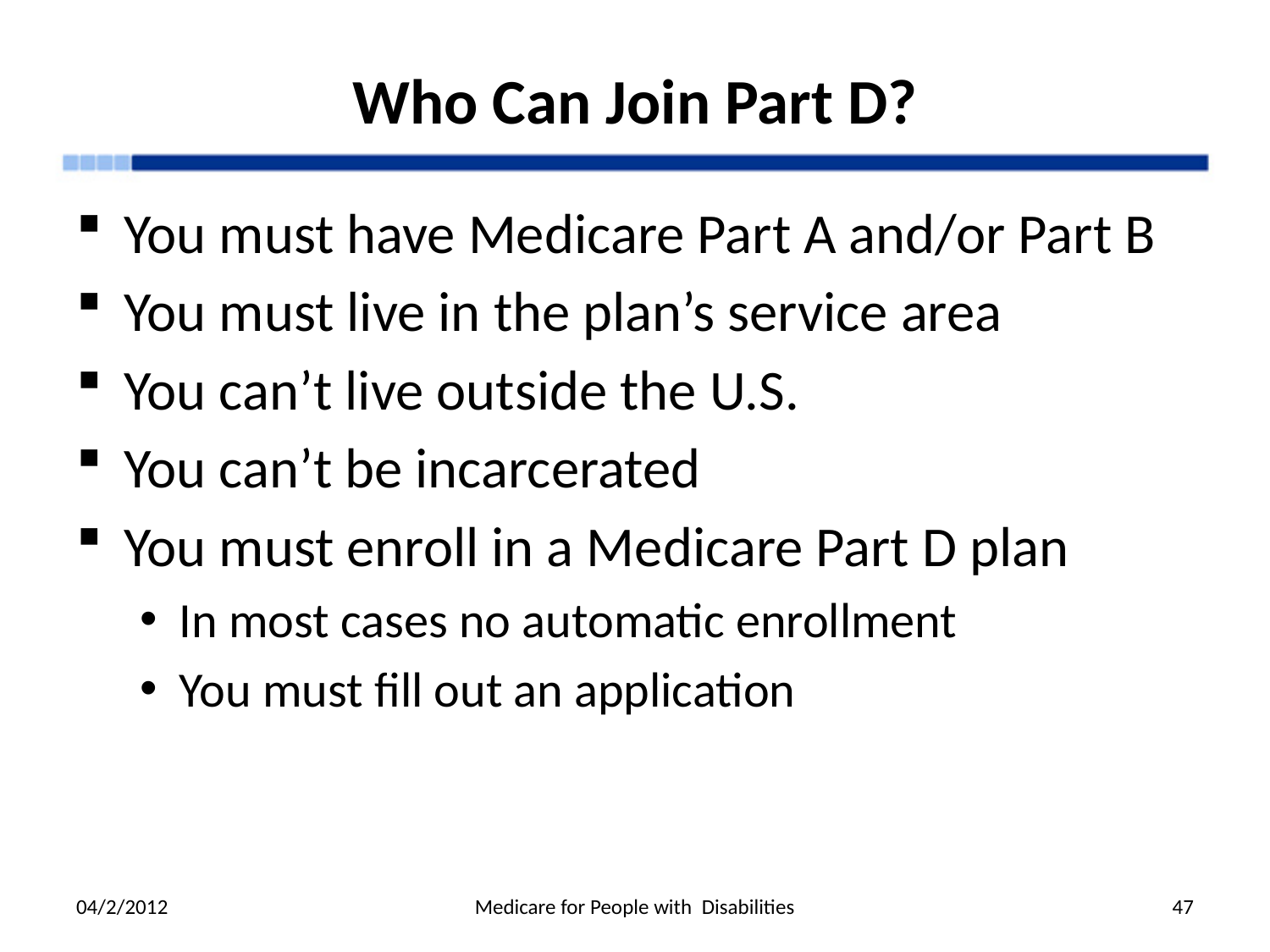

# Who Can Join Part D?
You must have Medicare Part A and/or Part B
You must live in the plan’s service area
You can’t live outside the U.S.
You can’t be incarcerated
You must enroll in a Medicare Part D plan
In most cases no automatic enrollment
You must fill out an application

04/2/2012
Medicare for People with  Disabilities
47